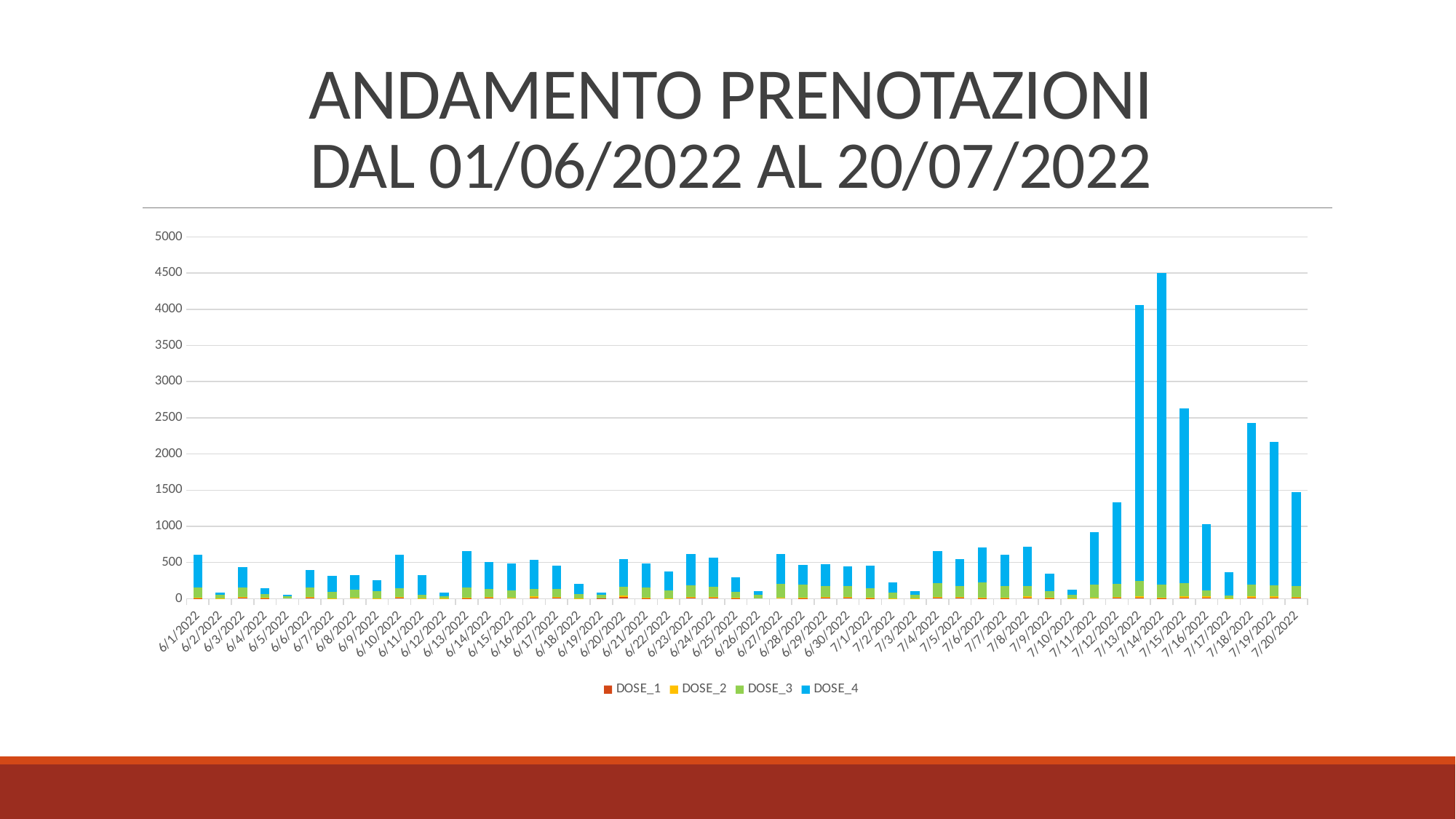

# Andamento prenotazioni dal 01/06/2022 al 20/07/2022

### Chart

| Category | DOSE_1 | DOSE_2 | DOSE_3 | DOSE_4 |
|---|---|---|---|---|
| 44713 | 8.0 | 11.0 | 135.0 | 456.0 |
| 44714 | 2.0 | 2.0 | 52.0 | 24.0 |
| 44715 | 12.0 | 13.0 | 128.0 | 283.0 |
| 44716 | 8.0 | 4.0 | 55.0 | 77.0 |
| 44717 | None | None | 36.0 | 17.0 |
| 44718 | 10.0 | 11.0 | 137.0 | 233.0 |
| 44719 | 3.0 | 3.0 | 86.0 | 221.0 |
| 44720 | 9.0 | 10.0 | 108.0 | 200.0 |
| 44721 | 3.0 | 4.0 | 100.0 | 150.0 |
| 44722 | 10.0 | 14.0 | 116.0 | 464.0 |
| 44723 | 1.0 | 2.0 | 55.0 | 269.0 |
| 44724 | 2.0 | 2.0 | 32.0 | 52.0 |
| 44725 | 8.0 | 7.0 | 144.0 | 498.0 |
| 44726 | 11.0 | 14.0 | 105.0 | 373.0 |
| 44727 | 10.0 | 4.0 | 98.0 | 379.0 |
| 44728 | 16.0 | 15.0 | 108.0 | 394.0 |
| 44729 | 15.0 | 12.0 | 107.0 | 319.0 |
| 44730 | 1.0 | 1.0 | 62.0 | 137.0 |
| 44731 | 1.0 | None | 52.0 | 31.0 |
| 44732 | 20.0 | 20.0 | 126.0 | 380.0 |
| 44733 | 7.0 | 8.0 | 144.0 | 324.0 |
| 44734 | 2.0 | 5.0 | 110.0 | 256.0 |
| 44735 | 15.0 | 14.0 | 158.0 | 430.0 |
| 44736 | 12.0 | 14.0 | 139.0 | 399.0 |
| 44737 | 8.0 | 7.0 | 82.0 | 200.0 |
| 44738 | None | None | 56.0 | 49.0 |
| 44739 | 10.0 | 9.0 | 187.0 | 409.0 |
| 44740 | 3.0 | 8.0 | 180.0 | 271.0 |
| 44741 | 11.0 | 15.0 | 154.0 | 299.0 |
| 44742 | 10.0 | 10.0 | 159.0 | 265.0 |
| 44743 | 8.0 | 6.0 | 128.0 | 310.0 |
| 44744 | 3.0 | 2.0 | 84.0 | 132.0 |
| 44745 | 1.0 | 1.0 | 53.0 | 51.0 |
| 44746 | 11.0 | 16.0 | 184.0 | 448.0 |
| 44747 | 13.0 | 11.0 | 154.0 | 369.0 |
| 44748 | 4.0 | 7.0 | 214.0 | 487.0 |
| 44749 | 7.0 | 10.0 | 153.0 | 437.0 |
| 44750 | 14.0 | 16.0 | 144.0 | 545.0 |
| 44751 | 4.0 | 6.0 | 98.0 | 238.0 |
| 44752 | 4.0 | 3.0 | 51.0 | 66.0 |
| 44753 | 9.0 | 9.0 | 175.0 | 725.0 |
| 44754 | 9.0 | 13.0 | 187.0 | 1126.0 |
| 44755 | 15.0 | 21.0 | 214.0 | 3807.0 |
| 44756 | 7.0 | 9.0 | 177.0 | 4306.0 |
| 44757 | 15.0 | 18.0 | 178.0 | 2416.0 |
| 44758 | 16.0 | 19.0 | 83.0 | 911.0 |
| 44759 | 3.0 | 3.0 | 39.0 | 320.0 |
| 44760 | 18.0 | 16.0 | 159.0 | 2233.0 |
| 44761 | 14.0 | 18.0 | 155.0 | 1977.0 |
| 44762 | 11.0 | 16.0 | 143.0 | 1299.0 |